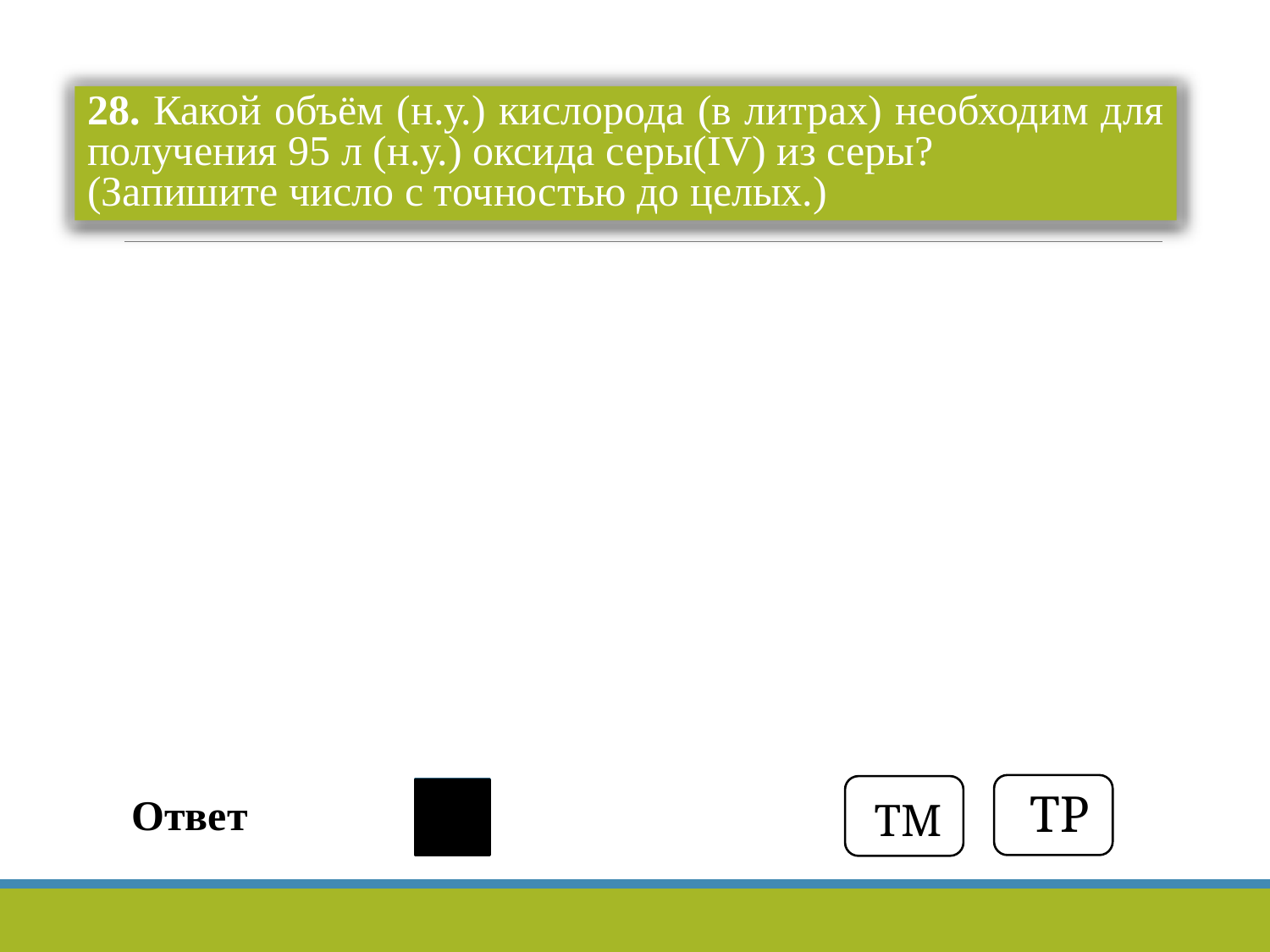

28. Какой объём (н.у.) кислорода (в литрах) необходим для получения 95 л (н.у.) оксида серы(IV) из серы?
(Запишите число с точностью до целых.)
ТР
ТМ
95

   Ответ